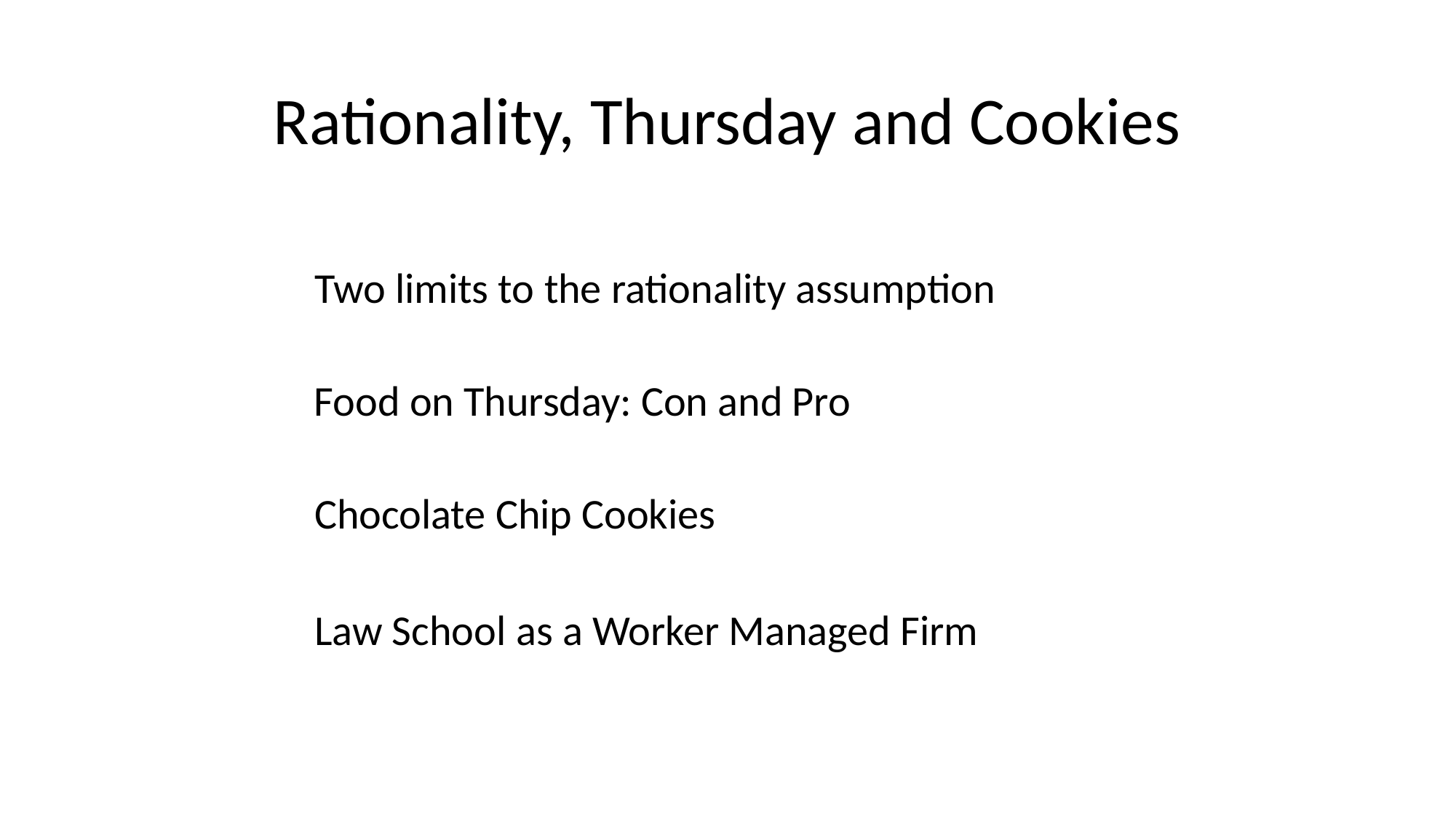

# Rationality, Thursday and Cookies
Two limits to the rationality assumption
Food on Thursday: Con and Pro
Chocolate Chip Cookies
Law School as a Worker Managed Firm